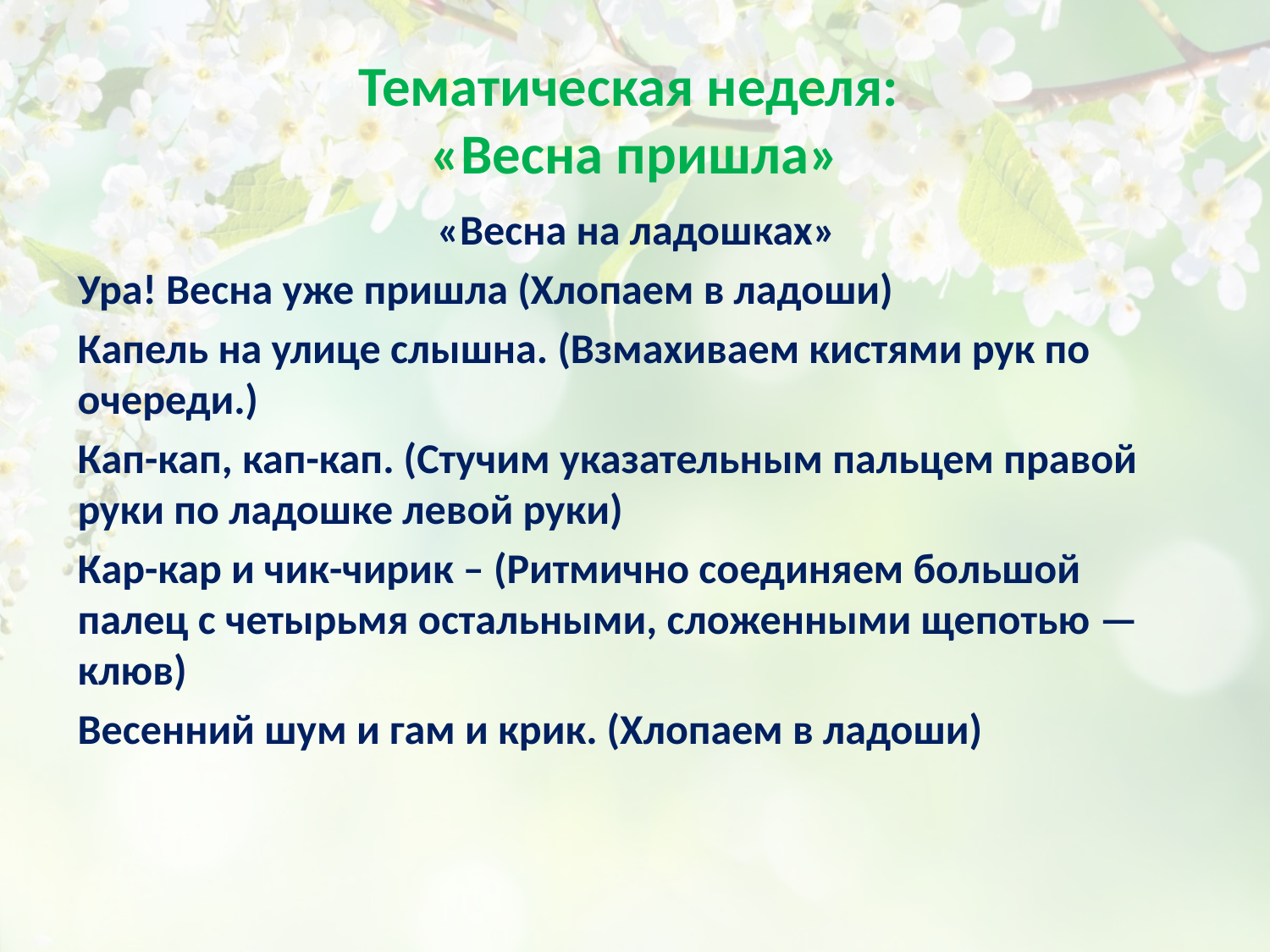

# Тематическая неделя: «Весна пришла»
«Весна на ладошках»
Ура! Весна уже пришла (Хлопаем в ладоши)
Капель на улице слышна. (Взмахиваем кистями рук по очереди.)
Кап-кап, кап-кап. (Стучим указательным пальцем правой руки по ладошке левой руки)
Кар-кар и чик-чирик – (Ритмично соединяем большой палец с четырьмя остальными, сложенными щепотью — клюв)
Весенний шум и гам и крик. (Хлопаем в ладоши)